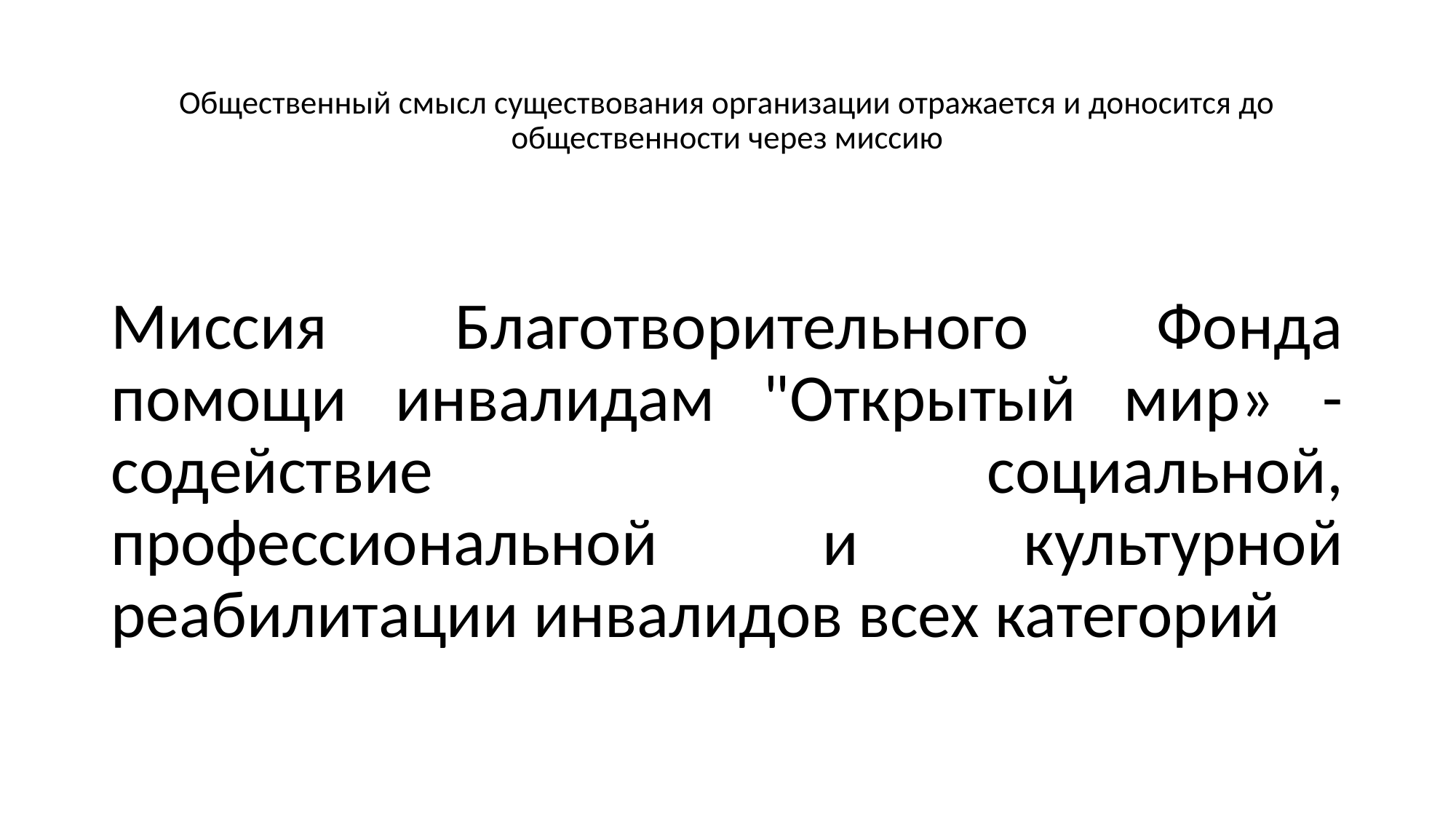

# Общественный смысл существования организации отражается и доносится до общественности через миссию
Миссия Благотворительного Фонда помощи инвалидам "Открытый мир» - содействие социальной, профессиональной и культурной реабилитации инвалидов всех категорий